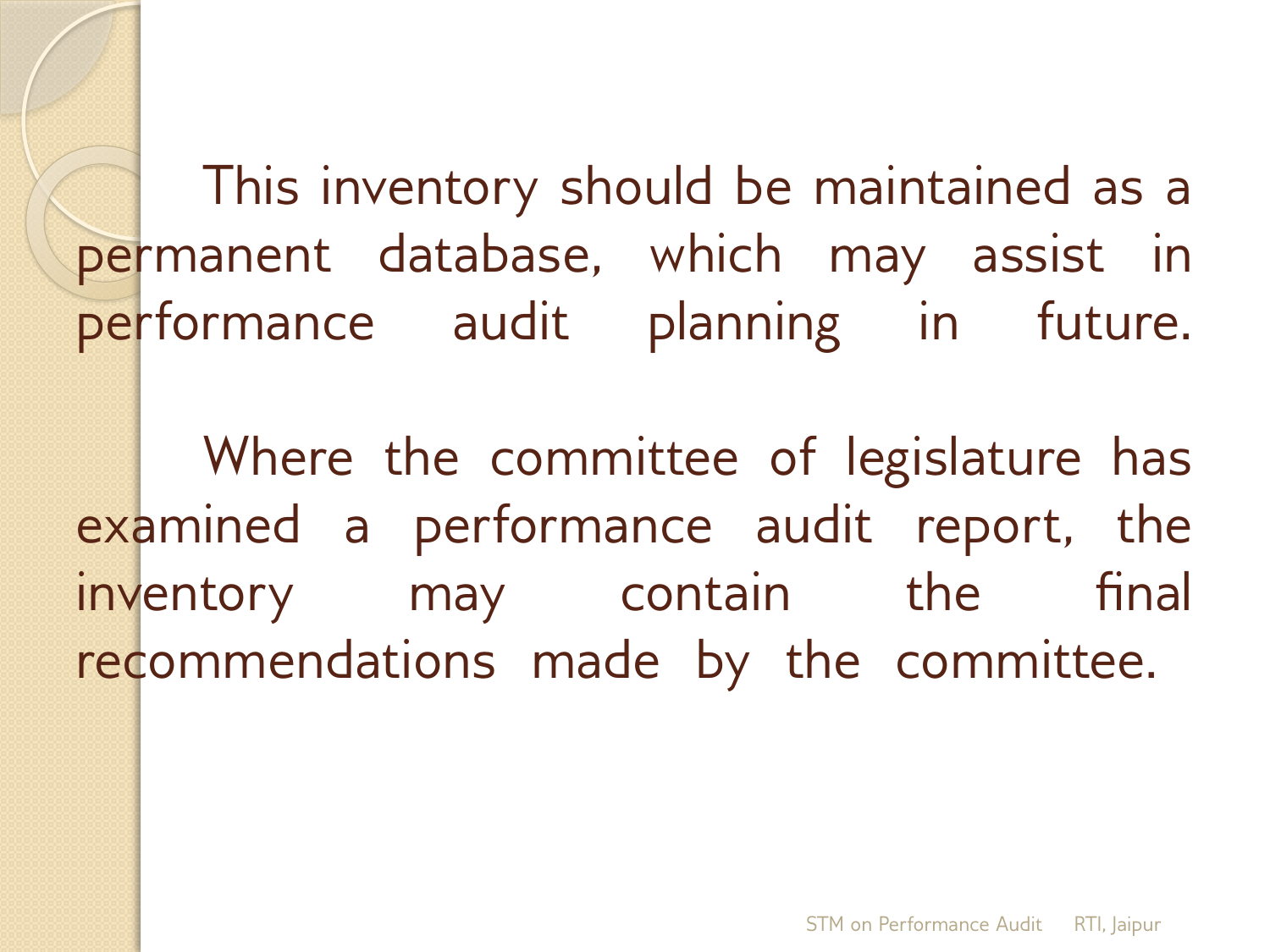

# This inventory should be maintained as a permanent database, which may assist in performance audit planning in future. Where the committee of legislature has examined a performance audit report, the inventory may contain the final recommendations made by the committee.
STM on Performance Audit     RTI, Jaipur